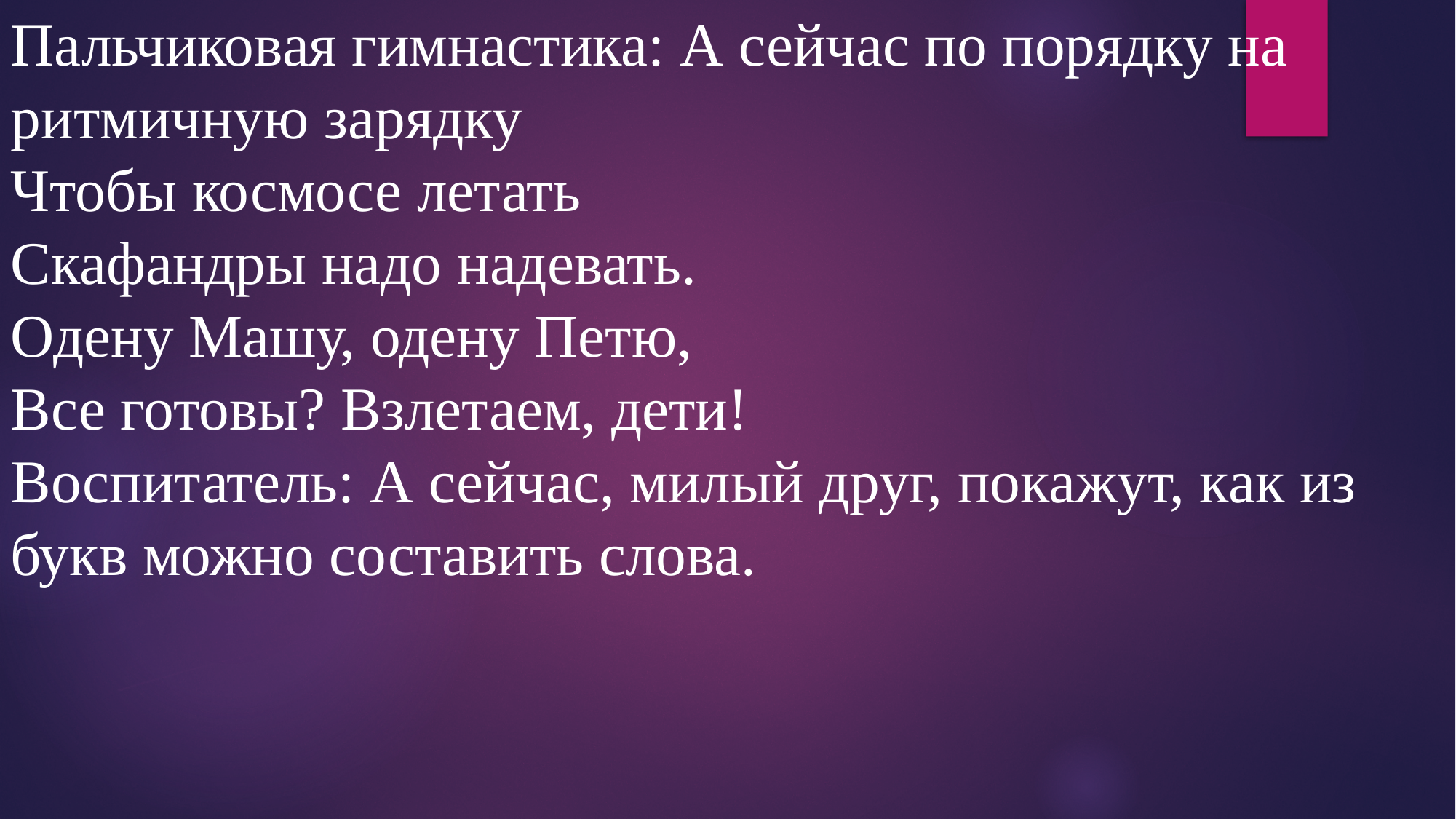

Пальчиковая гимнастика: А сейчас по порядку на ритмичную зарядку
Чтобы космосе летать
Скафандры надо надевать.
Одену Машу, одену Петю,
Все готовы? Взлетаем, дети!
Воспитатель: А сейчас, милый друг, покажут, как из букв можно составить слова.